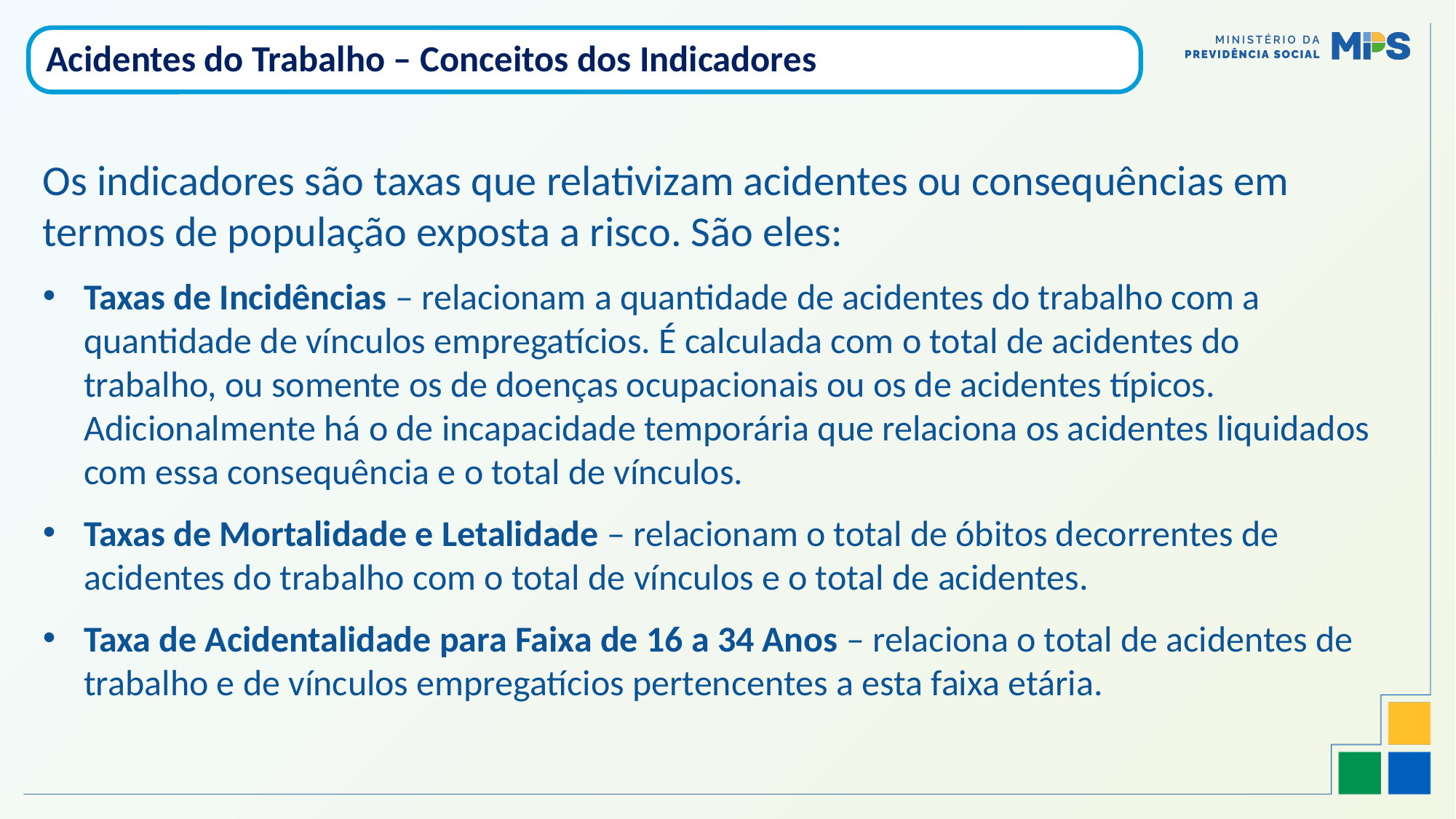

Acidentes do Trabalho – Conceitos dos Indicadores
Os indicadores são taxas que relativizam acidentes ou consequências em termos de população exposta a risco. São eles:
Taxas de Incidências – relacionam a quantidade de acidentes do trabalho com a quantidade de vínculos empregatícios. É calculada com o total de acidentes do trabalho, ou somente os de doenças ocupacionais ou os de acidentes típicos. Adicionalmente há o de incapacidade temporária que relaciona os acidentes liquidados com essa consequência e o total de vínculos.
Taxas de Mortalidade e Letalidade – relacionam o total de óbitos decorrentes de acidentes do trabalho com o total de vínculos e o total de acidentes.
Taxa de Acidentalidade para Faixa de 16 a 34 Anos – relaciona o total de acidentes de trabalho e de vínculos empregatícios pertencentes a esta faixa etária.